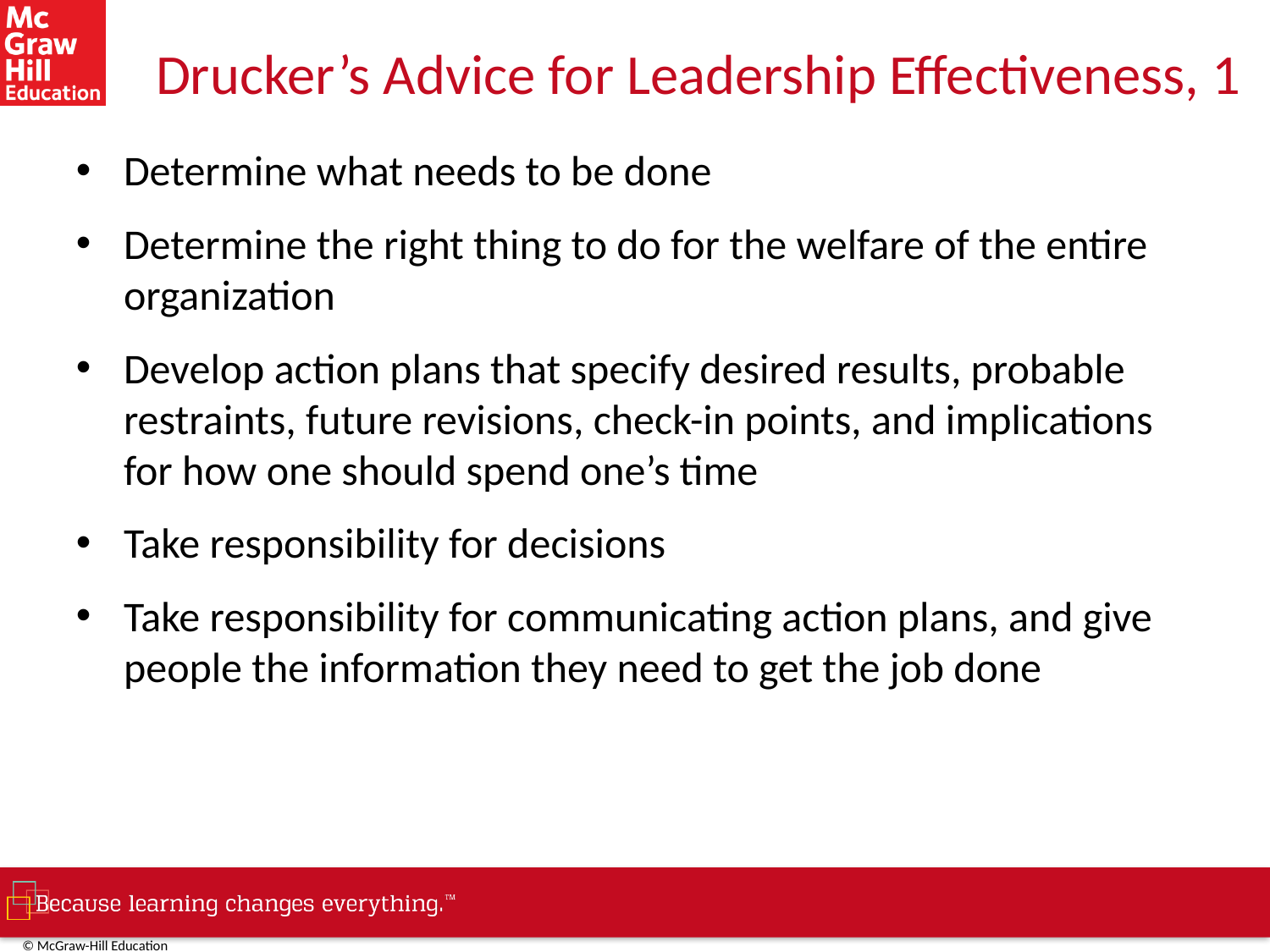

# Drucker’s Advice for Leadership Effectiveness, 1
Determine what needs to be done
Determine the right thing to do for the welfare of the entire organization
Develop action plans that specify desired results, probable restraints, future revisions, check-in points, and implications for how one should spend one’s time
Take responsibility for decisions
Take responsibility for communicating action plans, and give people the information they need to get the job done